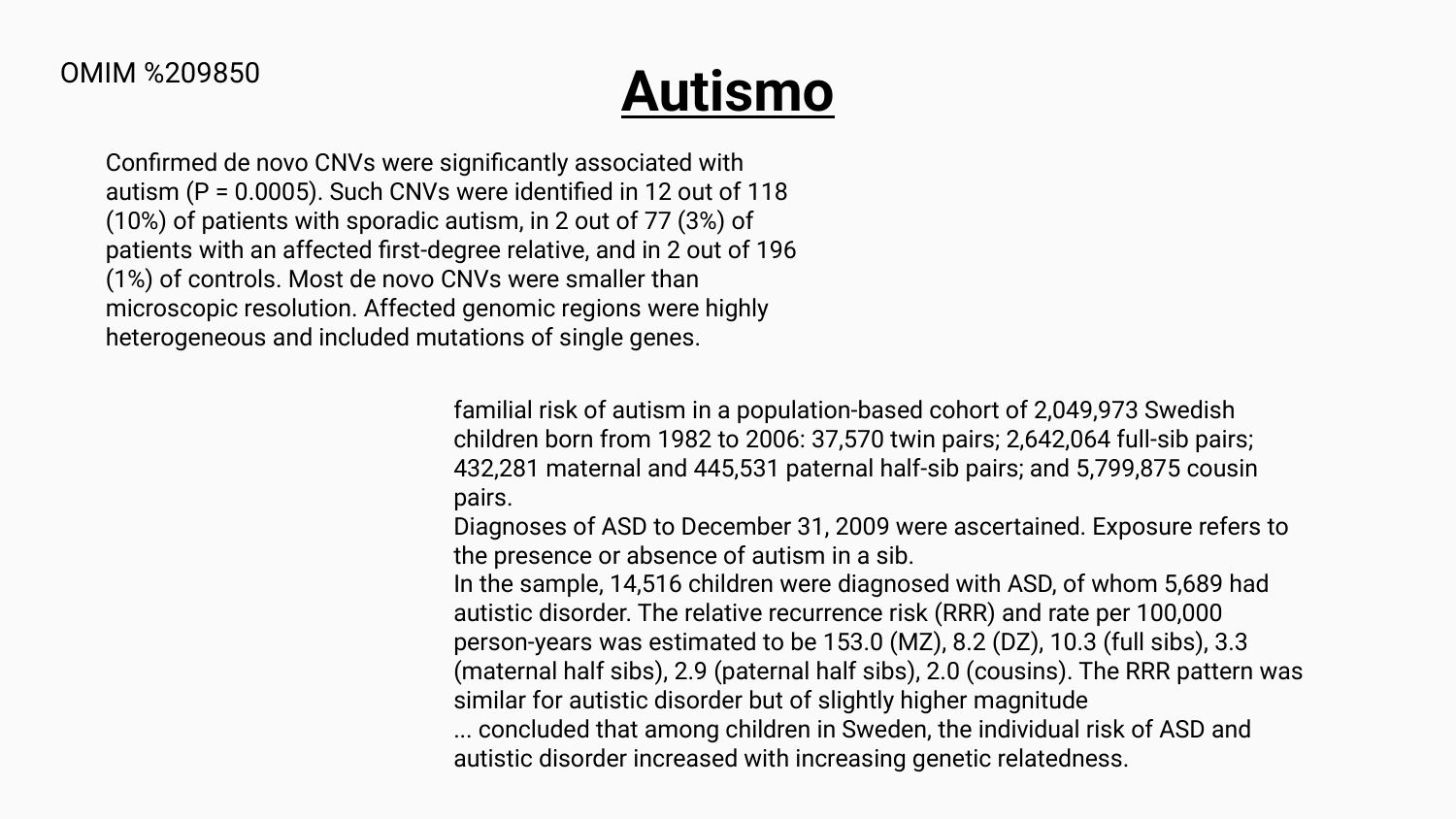

﻿OMIM %209850
﻿Autismo
﻿Confirmed de novo CNVs were significantly associated with autism (P = 0.0005). Such CNVs were identified in 12 out of 118 (10%) of patients with sporadic autism, in 2 out of 77 (3%) of patients with an affected first-degree relative, and in 2 out of 196 (1%) of controls. Most de novo CNVs were smaller than microscopic resolution. Affected genomic regions were highly heterogeneous and included mutations of single genes.
﻿familial risk of autism in a population-based cohort of 2,049,973 Swedish children born from 1982 to 2006: 37,570 twin pairs; 2,642,064 full-sib pairs; 432,281 maternal and 445,531 paternal half-sib pairs; and 5,799,875 cousin pairs.
Diagnoses of ASD to December 31, 2009 were ascertained. Exposure refers to the presence or absence of autism in a sib.
In the sample, 14,516 children were diagnosed with ASD, of whom 5,689 had autistic disorder. The relative recurrence risk (RRR) and rate per 100,000 person-years was estimated to be 153.0 (MZ), 8.2 (DZ), 10.3 (full sibs), 3.3 (maternal half sibs), 2.9 (paternal half sibs), 2.0 (cousins). The RRR pattern was similar for autistic disorder but of slightly higher magnitude
... concluded that among children in Sweden, the individual risk of ASD and autistic disorder increased with increasing genetic relatedness.